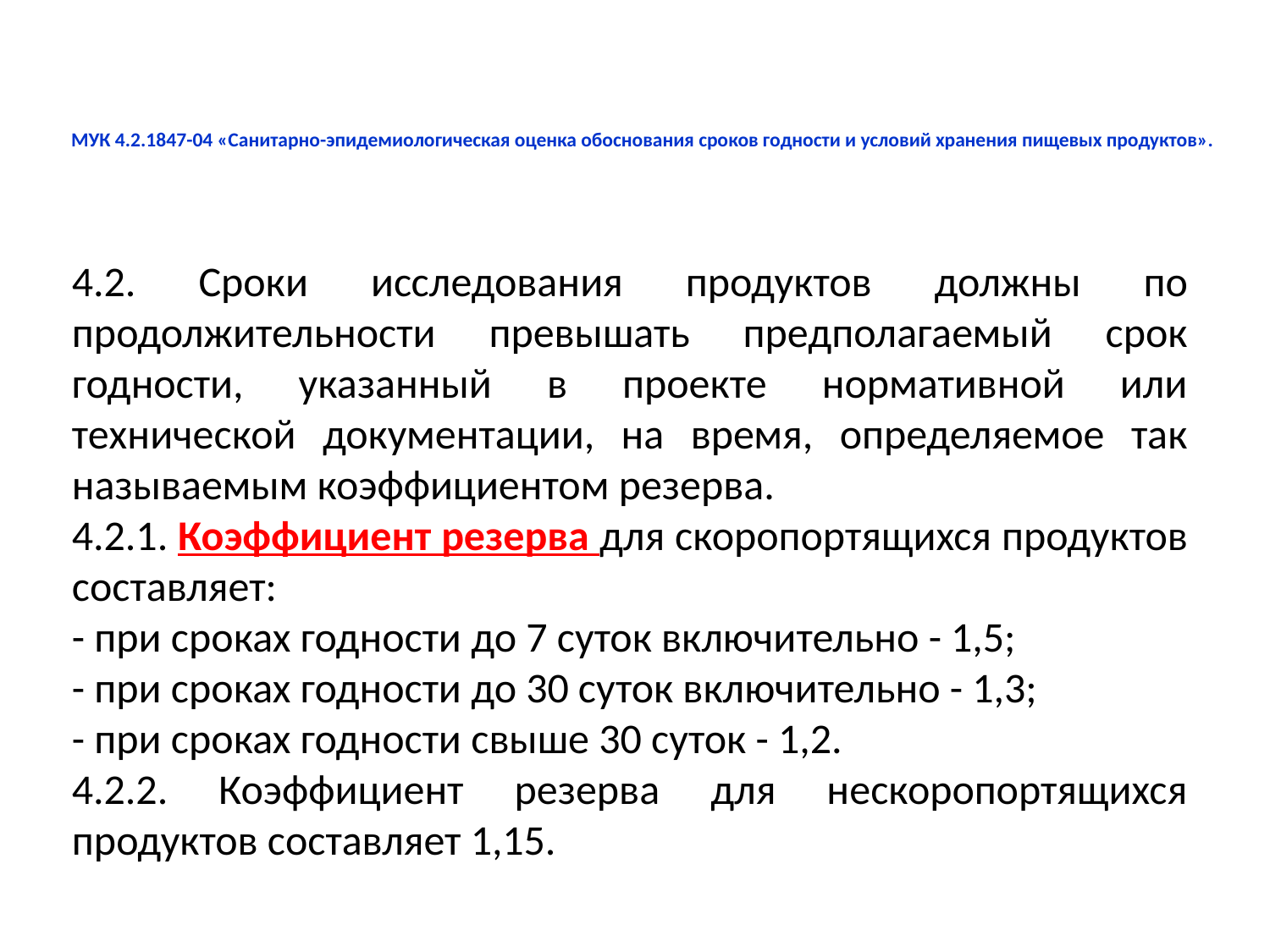

# МУК 4.2.1847-04 «Санитарно-эпидемиологическая оценка обоснования сроков годности и условий хранения пищевых продуктов».
4.2. Сроки исследования продуктов должны по продолжительности превышать предполагаемый срок годности, указанный в проекте нормативной или технической документации, на время, определяемое так называемым коэффициентом резерва.
4.2.1. Коэффициент резерва для скоропортящихся продуктов составляет:
- при сроках годности до 7 суток включительно - 1,5;
- при сроках годности до 30 суток включительно - 1,3;
- при сроках годности свыше 30 суток - 1,2.
4.2.2. Коэффициент резерва для нескоропортящихся продуктов составляет 1,15.